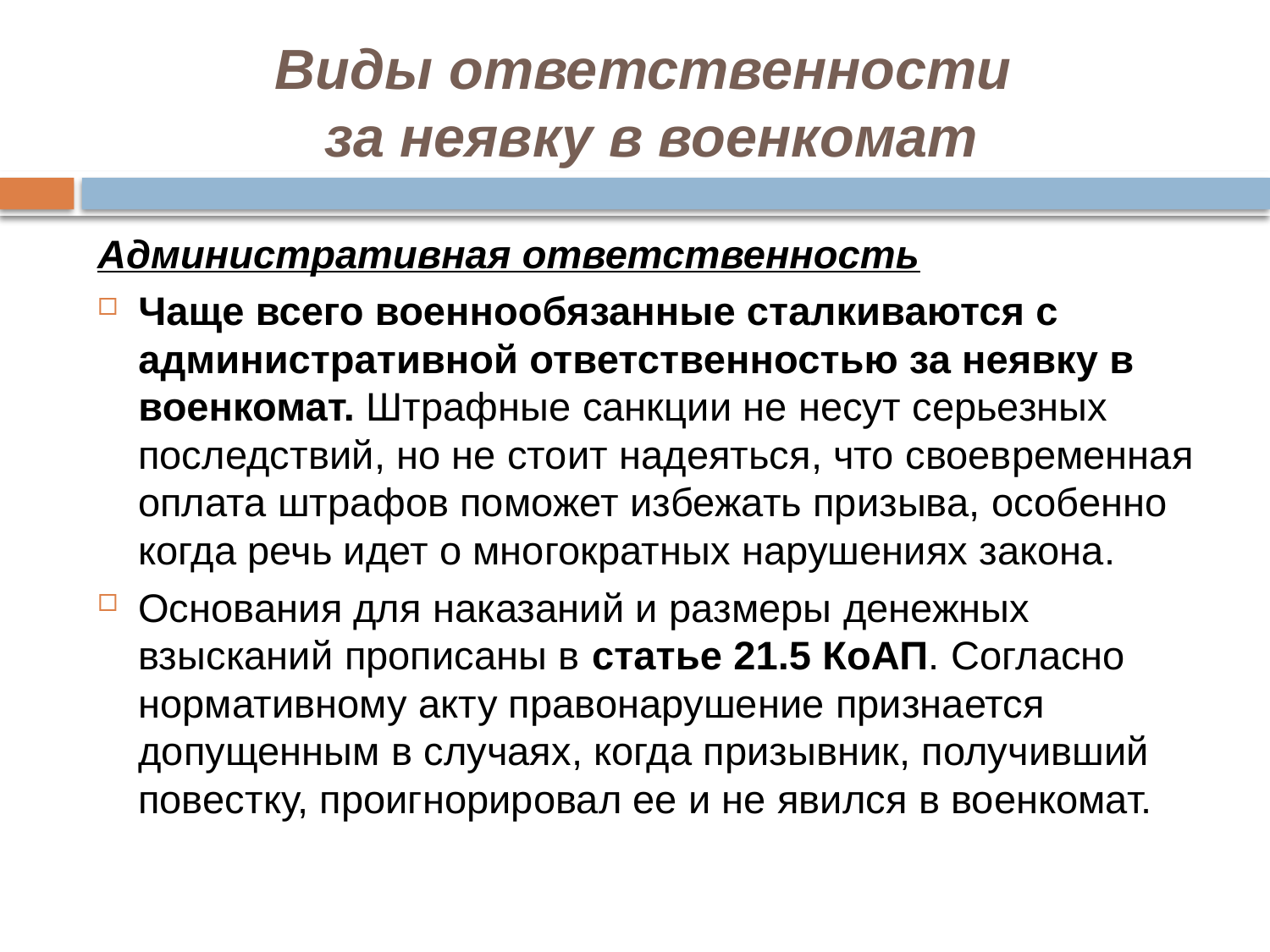

# Виды ответственности за неявку в военкомат
Административная ответственность
Чаще всего военнообязанные сталкиваются с административной ответственностью за неявку в военкомат. Штрафные санкции не несут серьезных последствий, но не стоит надеяться, что своевременная оплата штрафов поможет избежать призыва, особенно когда речь идет о многократных нарушениях закона.
Основания для наказаний и размеры денежных взысканий прописаны в статье 21.5 КоАП. Согласно нормативному акту правонарушение признается допущенным в случаях, когда призывник, получивший повестку, проигнорировал ее и не явился в военкомат.